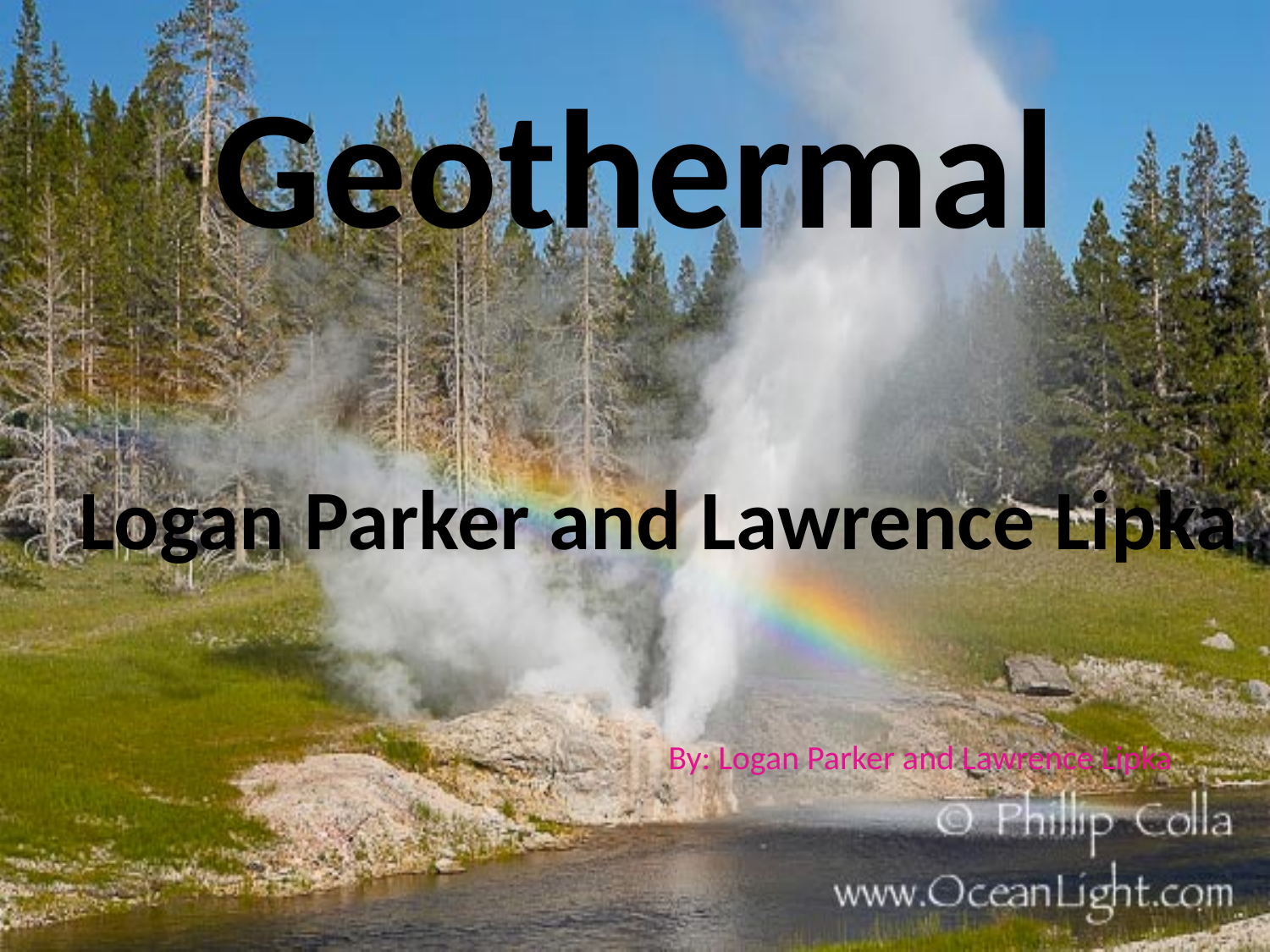

#
Geothermal
Logan Parker and Lawrence Lipka

By: Logan Parker and Lawrence Lipka